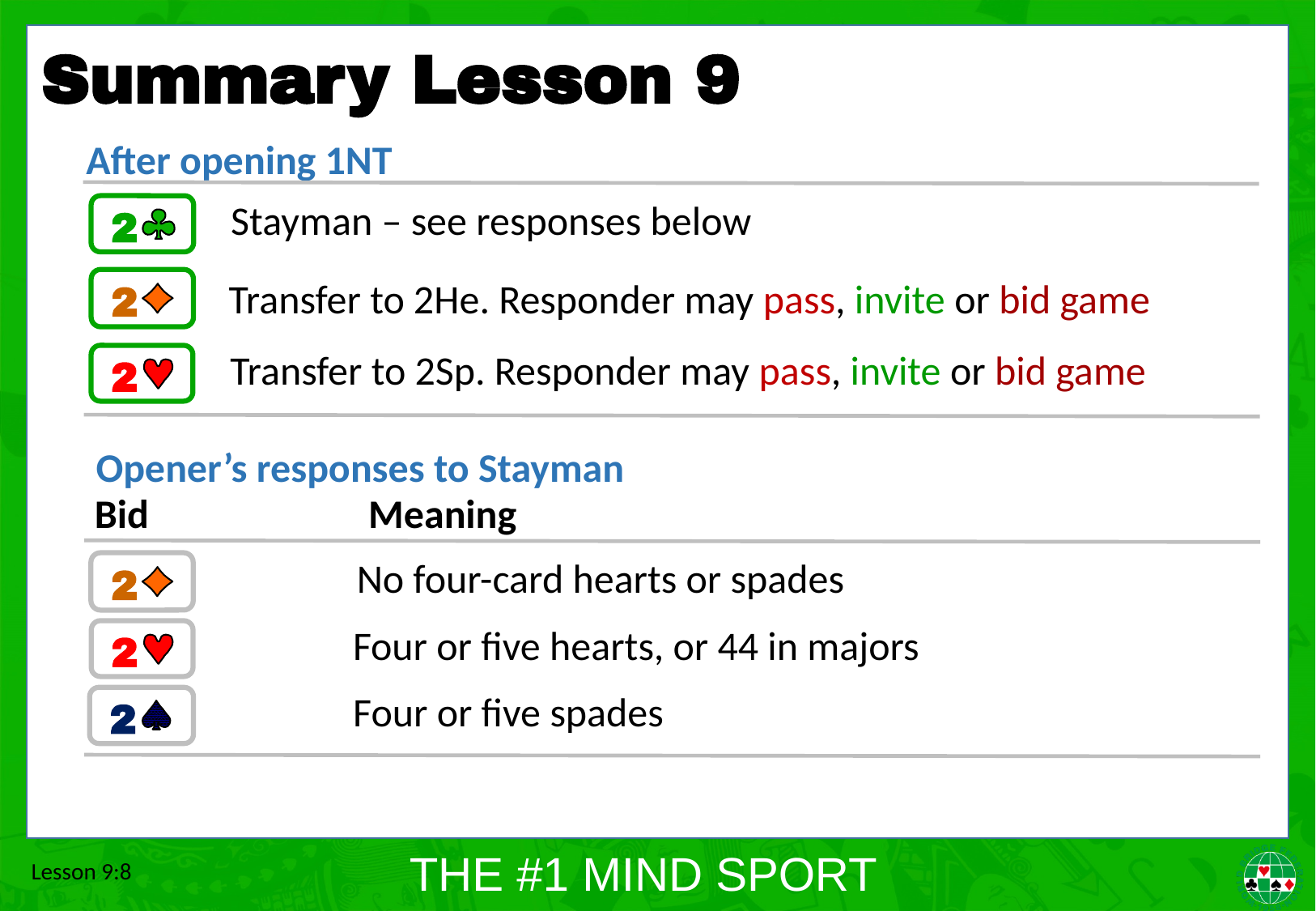

# Summary Lesson 9
After opening 1NT
2

Stayman – see responses below
2

Transfer to 2He. Responder may pass, invite or bid game
2

Transfer to 2Sp. Responder may pass, invite or bid game
Opener’s responses to Stayman
Bid	Meaning
2

No four-card hearts or spades
2
Four or five hearts, or 44 in majors

2

Four or five spades